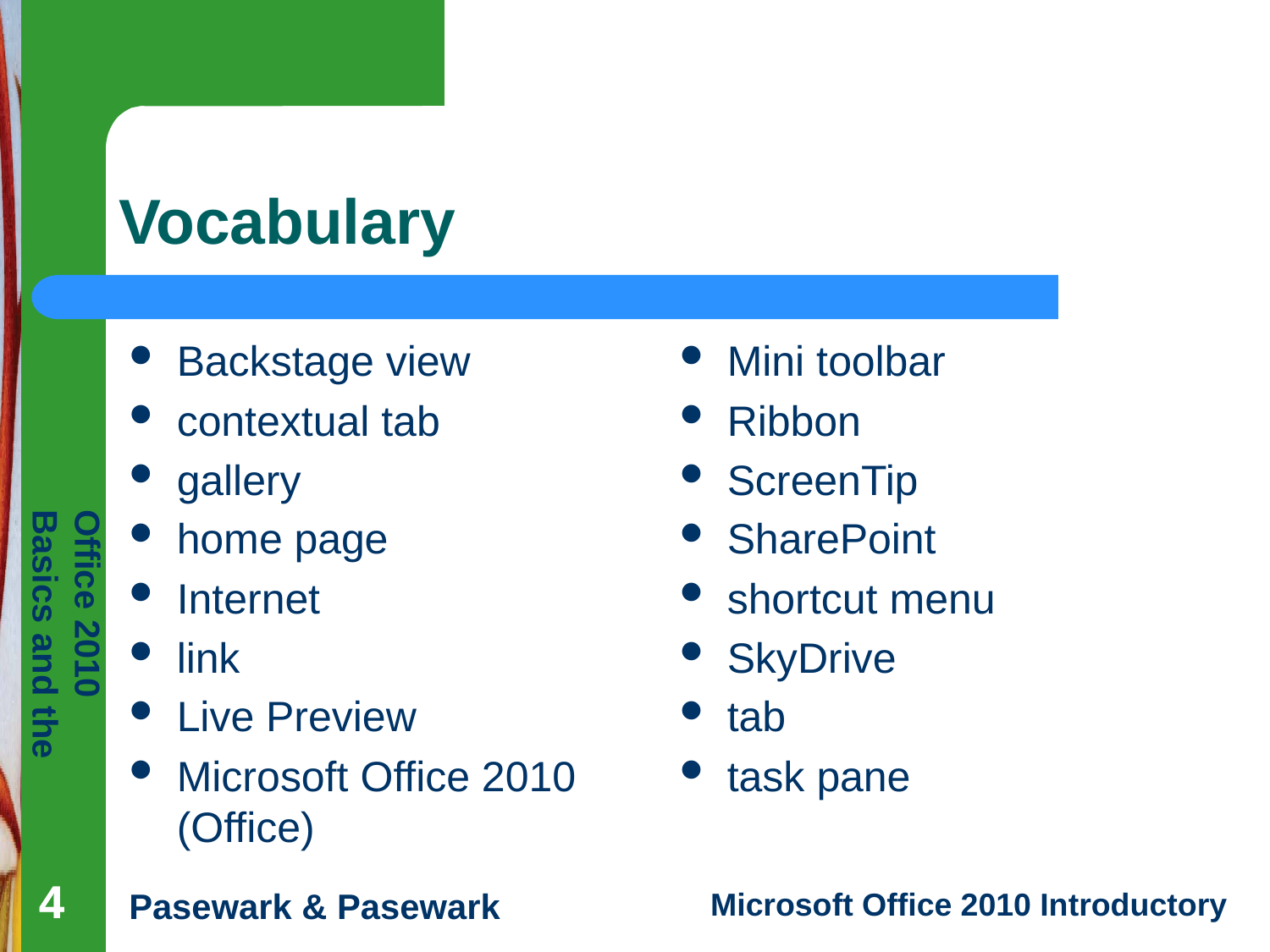

# Vocabulary
Backstage view
contextual tab
gallery
home page
Internet
link
Live Preview
Microsoft Office 2010 (Office)
Mini toolbar
Ribbon
ScreenTip
SharePoint
shortcut menu
SkyDrive
tab
task pane
4
4
4